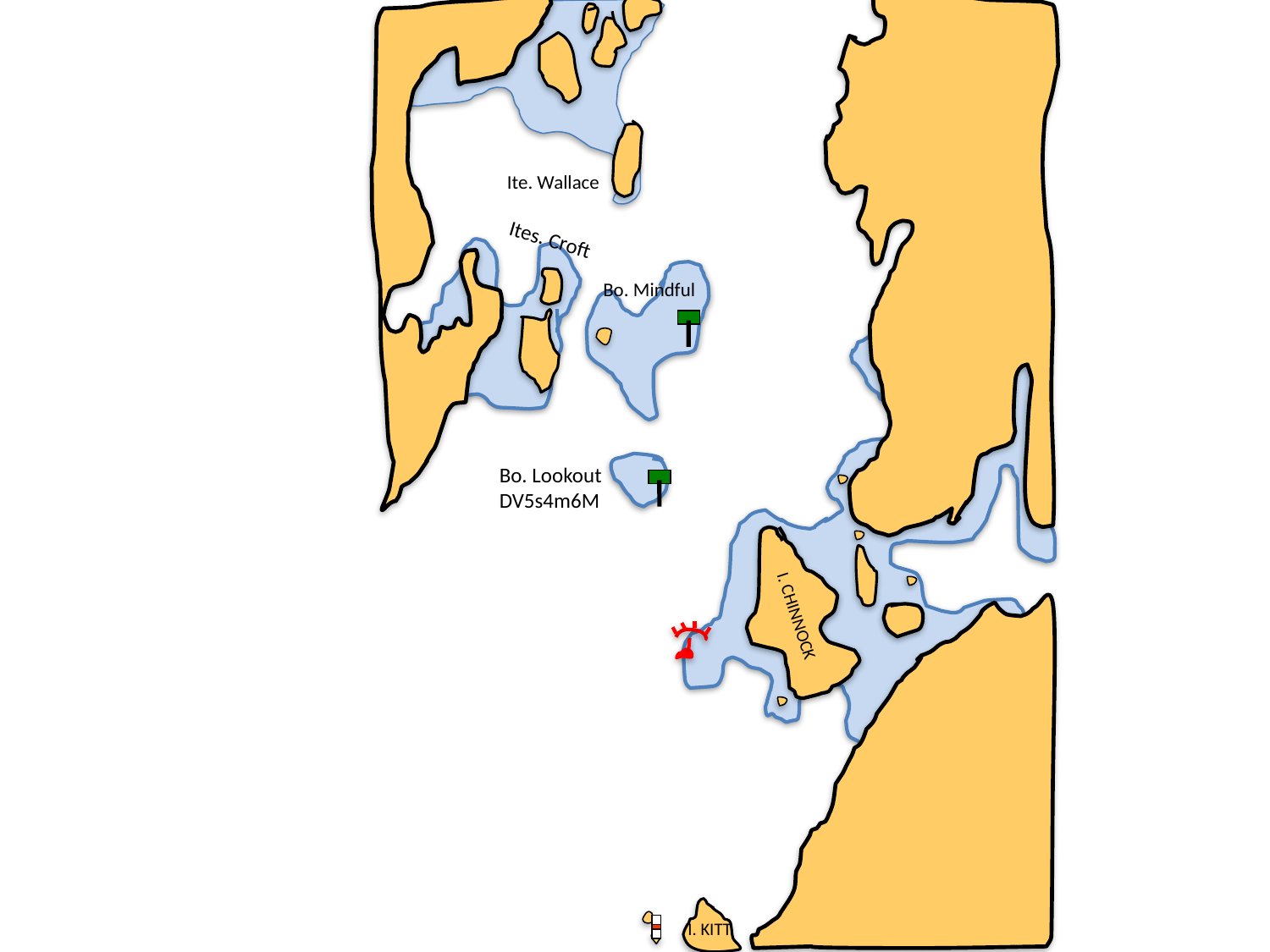

Ite. Wallace
Ites. Croft

Bo. Mindful

Bo. Lookout
DV5s4m6M

I. CHINNOCK

I. KITT